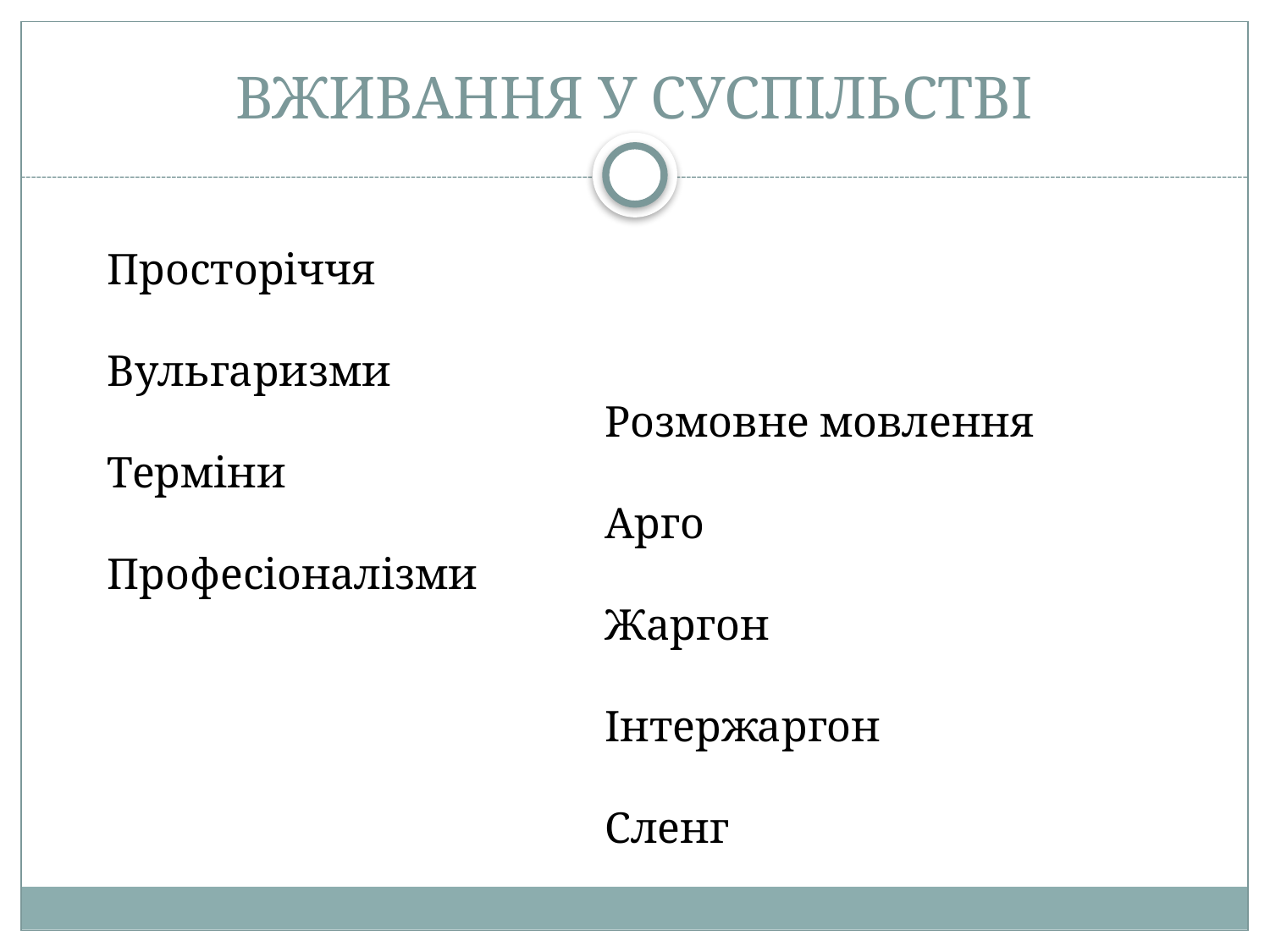

# ВЖИВАННЯ У СУСПІЛЬСТВІ
Просторіччя

Вульгаризми

Терміни

Професіоналізми

Розмовне мовлення

Арго

Жаргон

Інтержаргон

Сленг